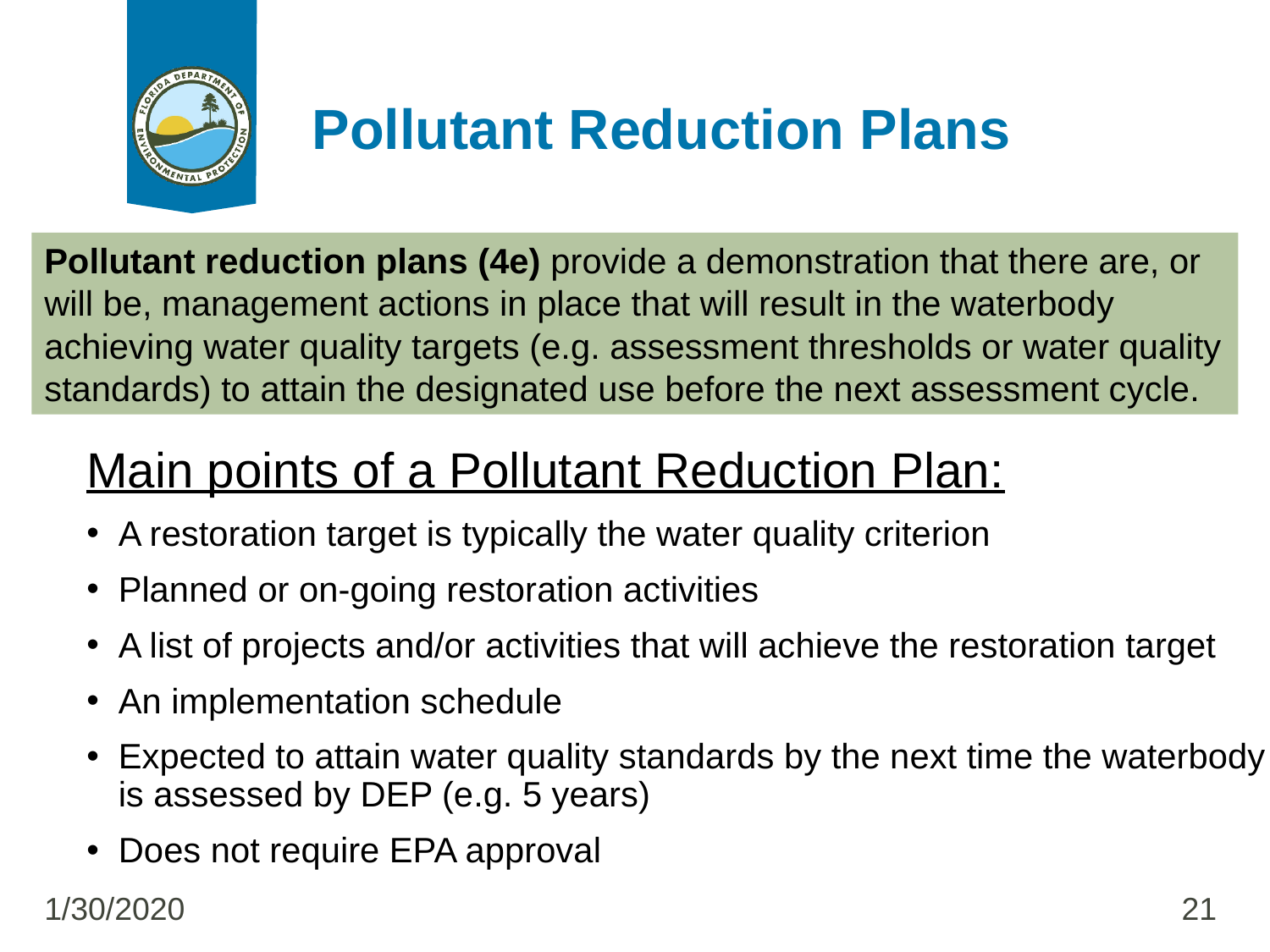

# Pollutant Reduction Plans
Pollutant reduction plans (4e) provide a demonstration that there are, or will be, management actions in place that will result in the waterbody achieving water quality targets (e.g. assessment thresholds or water quality standards) to attain the designated use before the next assessment cycle.

Main points of a Pollutant Reduction Plan:
A restoration target is typically the water quality criterion
Planned or on-going restoration activities
A list of projects and/or activities that will achieve the restoration target
An implementation schedule
Expected to attain water quality standards by the next time the waterbody is assessed by DEP (e.g. 5 years)
Does not require EPA approval

1/30/2020